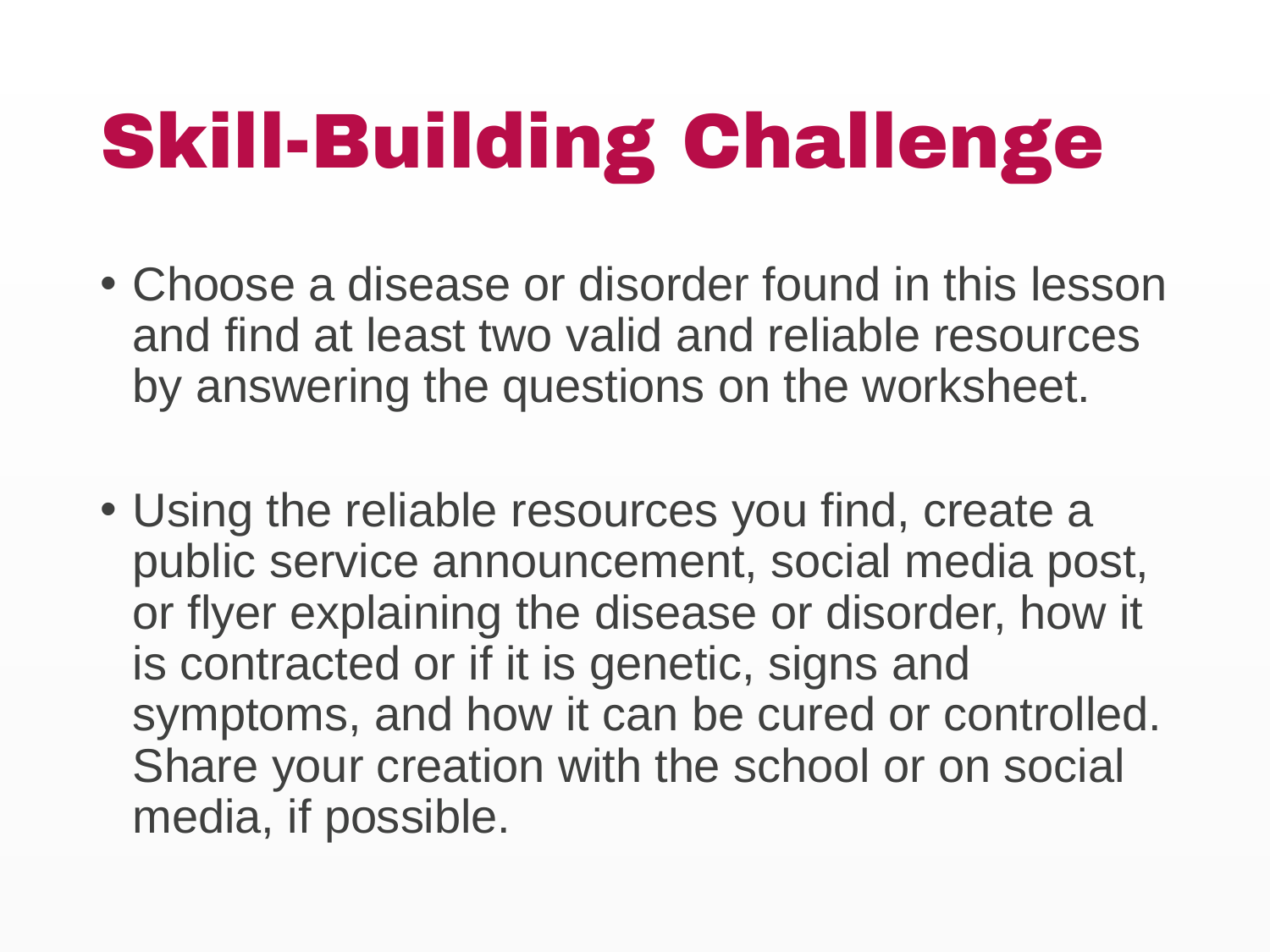

# Skill-Building Challenge
Choose a disease or disorder found in this lesson and find at least two valid and reliable resources by answering the questions on the worksheet.

Using the reliable resources you find, create a public service announcement, social media post, or flyer explaining the disease or disorder, how it is contracted or if it is genetic, signs and symptoms, and how it can be cured or controlled. Share your creation with the school or on social media, if possible.